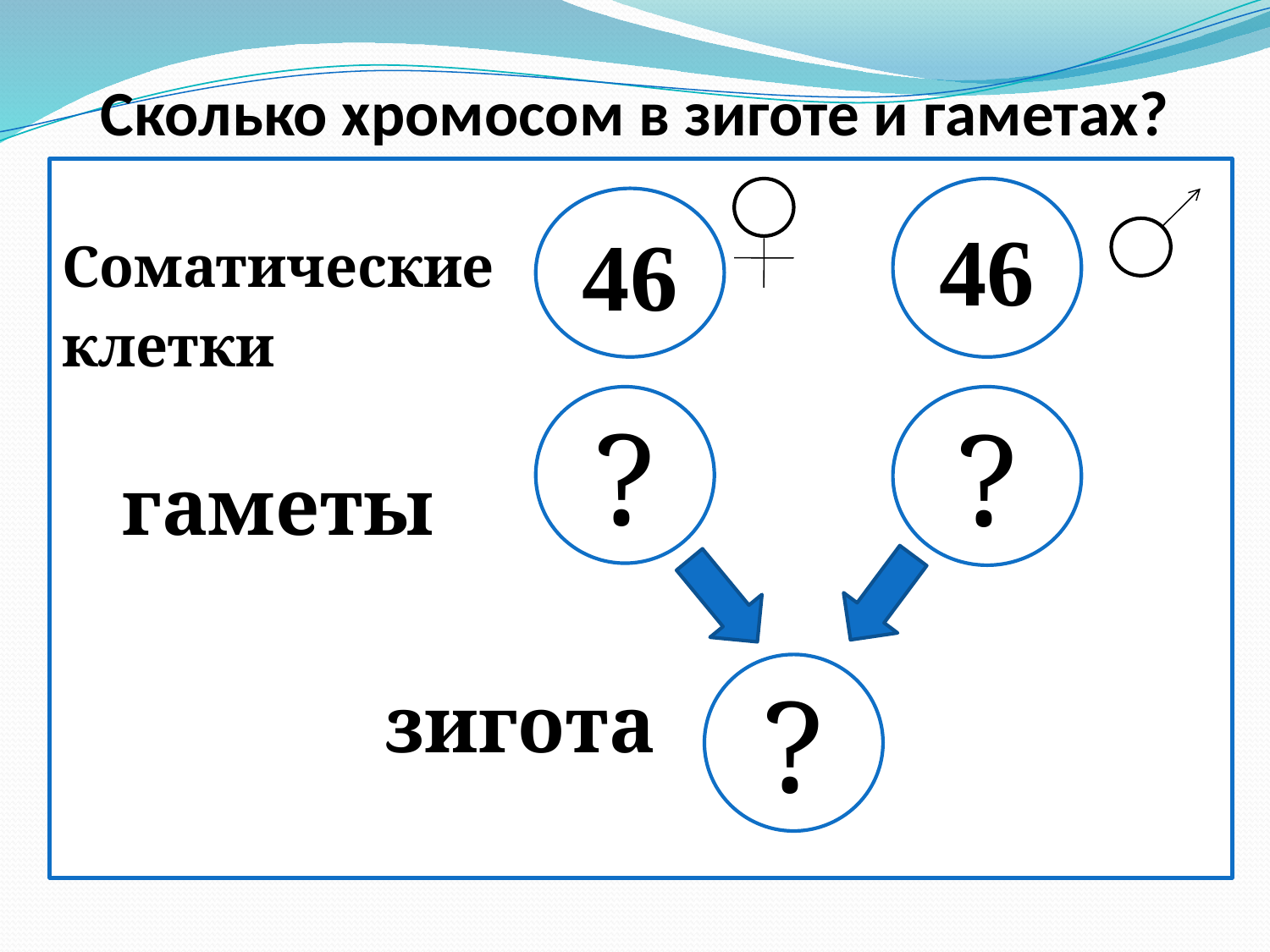

# Сколько хромосом в зиготе и гаметах?

Соматические
клетки

   гаметы

                зигота

46
46

?
?

?